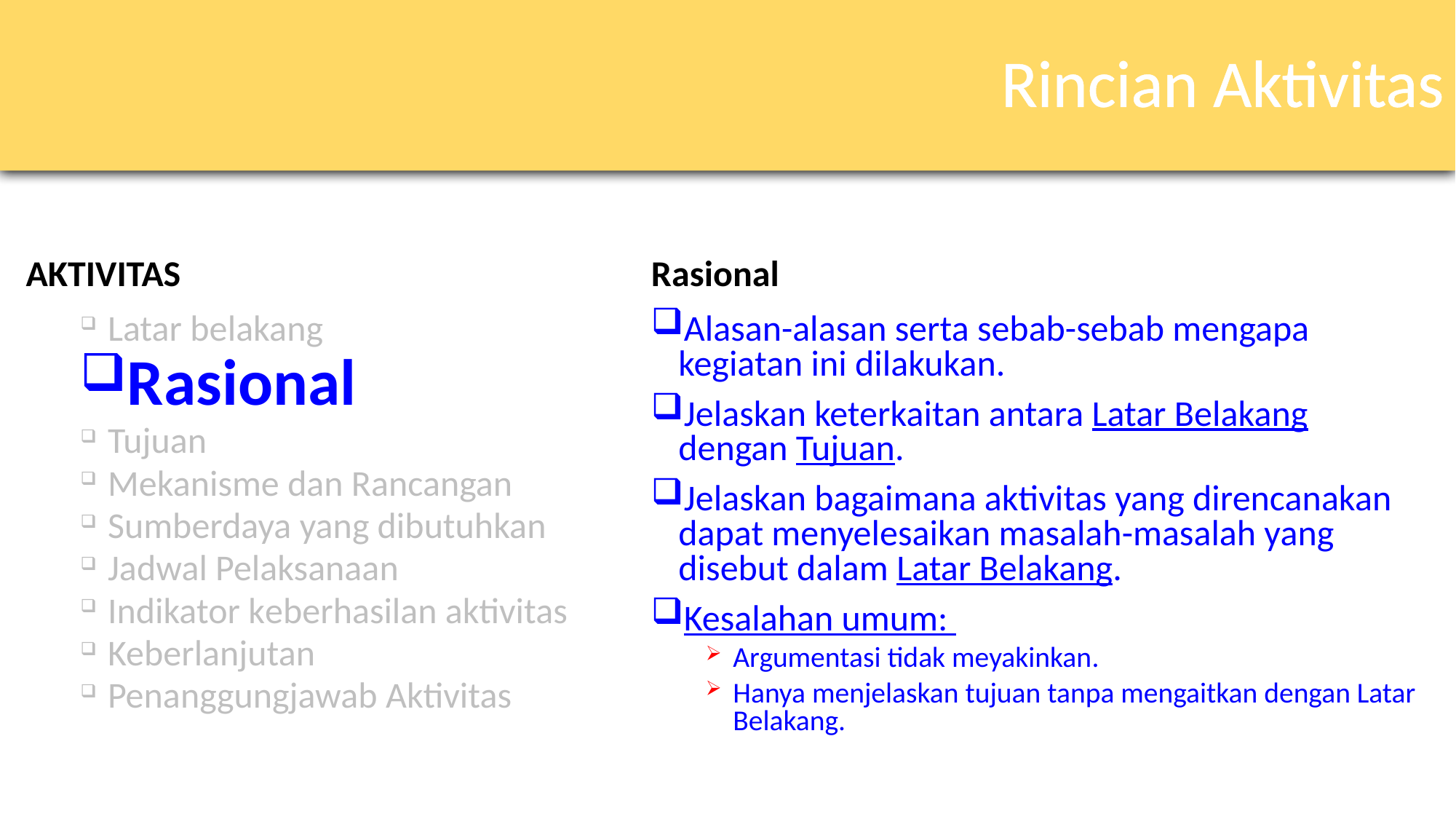

# Rincian Aktivitas
AKTIVITAS
Rasional
Latar belakang
Rasional
Tujuan
Mekanisme dan Rancangan
Sumberdaya yang dibutuhkan
Jadwal Pelaksanaan
Indikator keberhasilan aktivitas
Keberlanjutan
Penanggungjawab Aktivitas
Alasan-alasan serta sebab-sebab mengapa kegiatan ini dilakukan.
Jelaskan keterkaitan antara Latar Belakang dengan Tujuan.
Jelaskan bagaimana aktivitas yang direncanakan dapat menyelesaikan masalah-masalah yang disebut dalam Latar Belakang.
Kesalahan umum:
Argumentasi tidak meyakinkan.
Hanya menjelaskan tujuan tanpa mengaitkan dengan Latar Belakang.